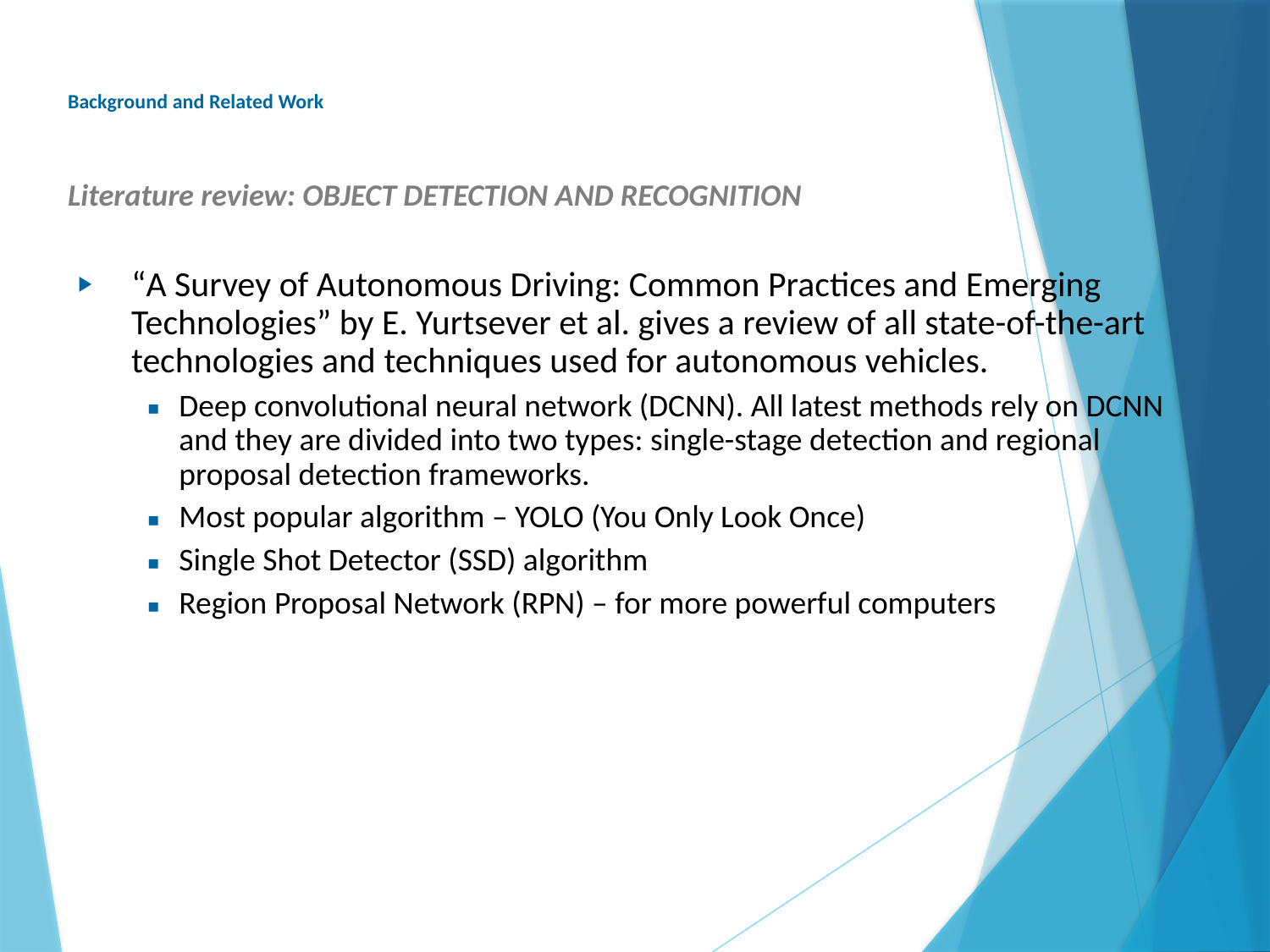

# Background and Related Work
Literature review: OBJECT DETECTION AND RECOGNITION
“A Survey of Autonomous Driving: Common Practices and Emerging Technologies” by E. Yurtsever et al. gives a review of all state-of-the-art technologies and techniques used for autonomous vehicles.
Deep convolutional neural network (DCNN). All latest methods rely on DCNN and they are divided into two types: single-stage detection and regional proposal detection frameworks.
Most popular algorithm – YOLO (You Only Look Once)
Single Shot Detector (SSD) algorithm
Region Proposal Network (RPN) – for more powerful computers